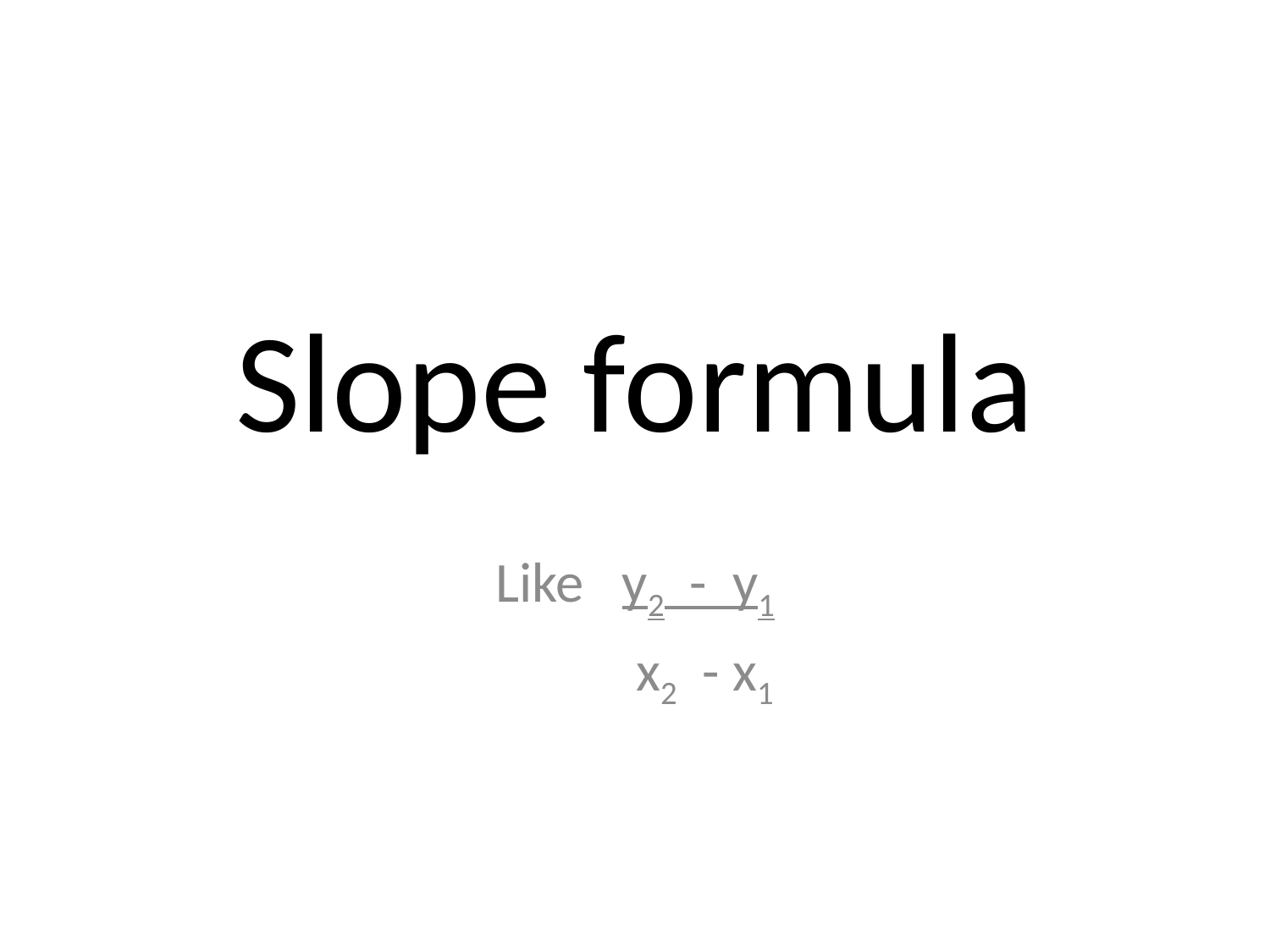

# Slope formula
Like   y2  -  y1
           x2  - x1